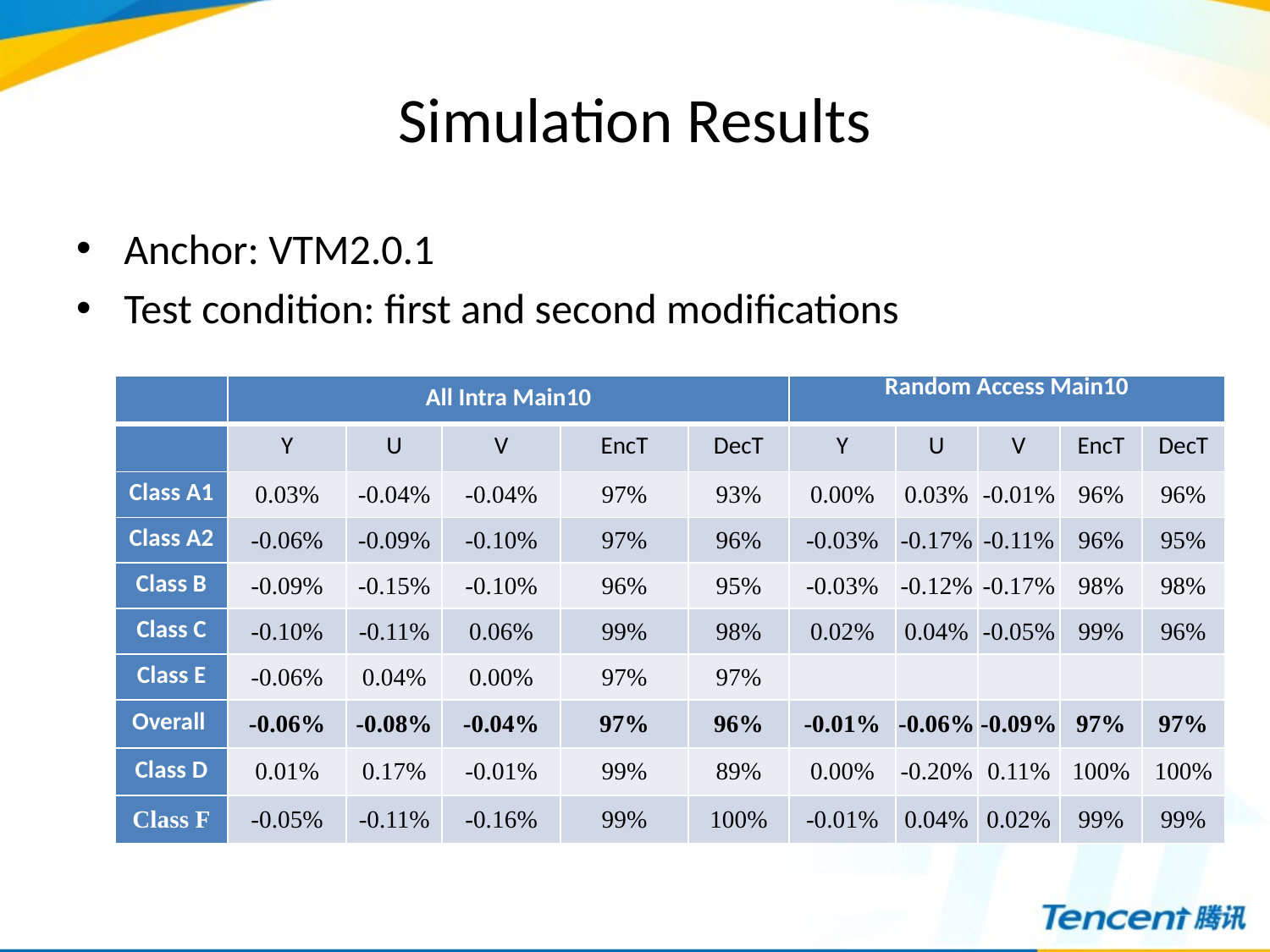

# Simulation Results
Anchor: VTM2.0.1
Test condition: first and second modifications

|  | All Intra Main10 |  |  |  |  | Random Access Main10 |  |  |  |  |
| --- | --- | --- | --- | --- | --- | --- | --- | --- | --- | --- |
|  | Y | U | V | EncT | DecT | Y | U | V | EncT | DecT |
| Class A1 | 0.03% | -0.04% | -0.04% | 97% | 93% | 0.00% | 0.03% | -0.01% | 96% | 96% |
| Class A2 | -0.06% | -0.09% | -0.10% | 97% | 96% | -0.03% | -0.17% | -0.11% | 96% | 95% |
| Class B | -0.09% | -0.15% | -0.10% | 96% | 95% | -0.03% | -0.12% | -0.17% | 98% | 98% |
| Class C | -0.10% | -0.11% | 0.06% | 99% | 98% | 0.02% | 0.04% | -0.05% | 99% | 96% |
| Class E | -0.06% | 0.04% | 0.00% | 97% | 97% |  |  |  |  |  |
| Overall | -0.06% | -0.08% | -0.04% | 97% | 96% | -0.01% | -0.06% | -0.09% | 97% | 97% |
| Class D | 0.01% | 0.17% | -0.01% | 99% | 89% | 0.00% | -0.20% | 0.11% | 100% | 100% |
| Class F | -0.05% | -0.11% | -0.16% | 99% | 100% | -0.01% | 0.04% | 0.02% | 99% | 99% |